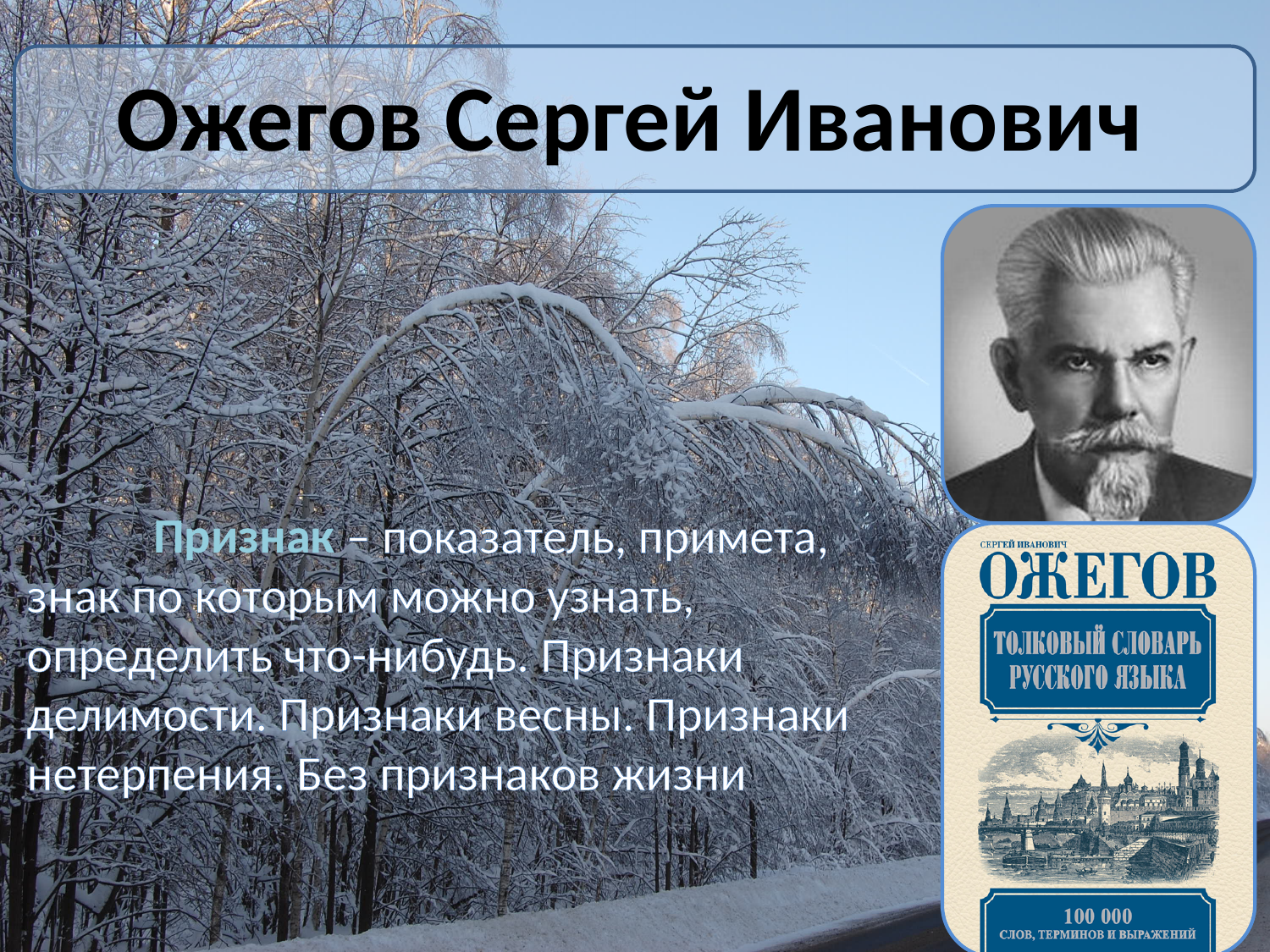

Ожегов Сергей Иванович

	Признак – показатель, примета, знак по которым можно узнать, определить что-нибудь. Признаки делимости. Признаки весны. Признаки нетерпения. Без признаков жизни